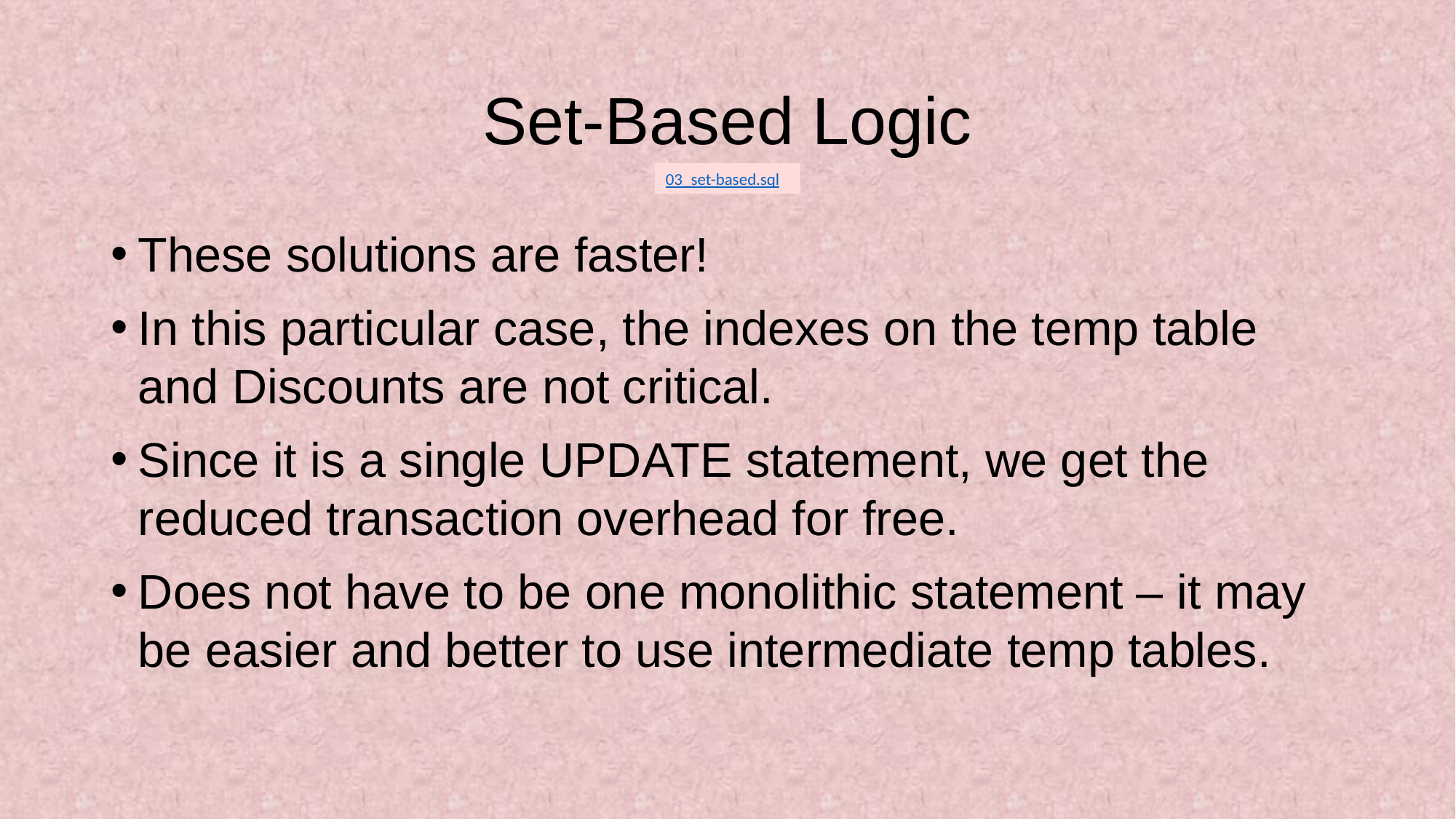

# Set-Based Logic
03_set-based.sql
These solutions are faster!
In this particular case, the indexes on the temp table and Discounts are not critical.
Since it is a single UPDATE statement, we get the reduced transaction overhead for free.
Does not have to be one monolithic statement – it may be easier and better to use intermediate temp tables.